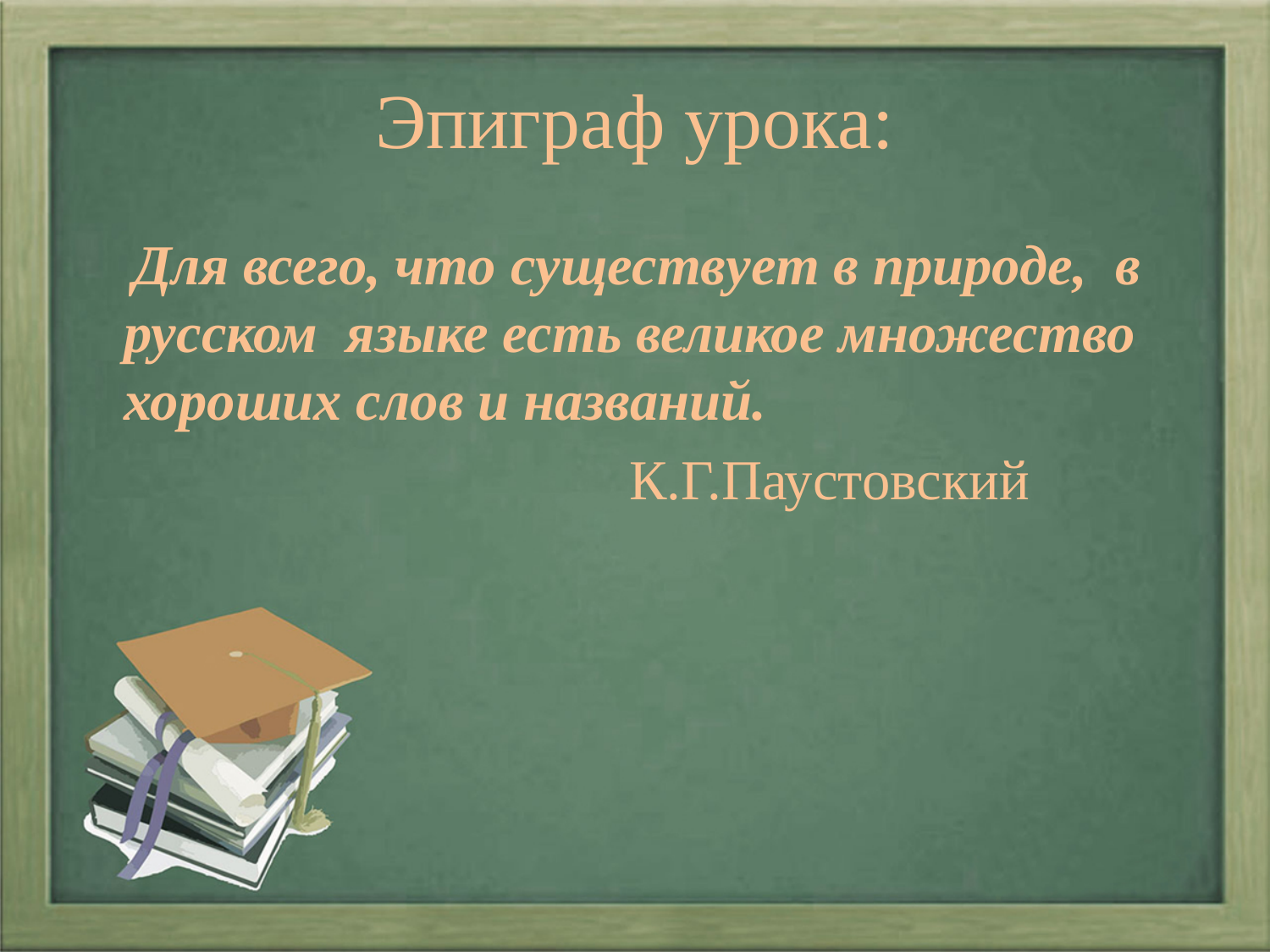

# Эпиграф урока:
    Для всего, что существует в природе,  в русском  языке есть великое множество 
хороших слов и названий.
                                       К.Г.Паустовский